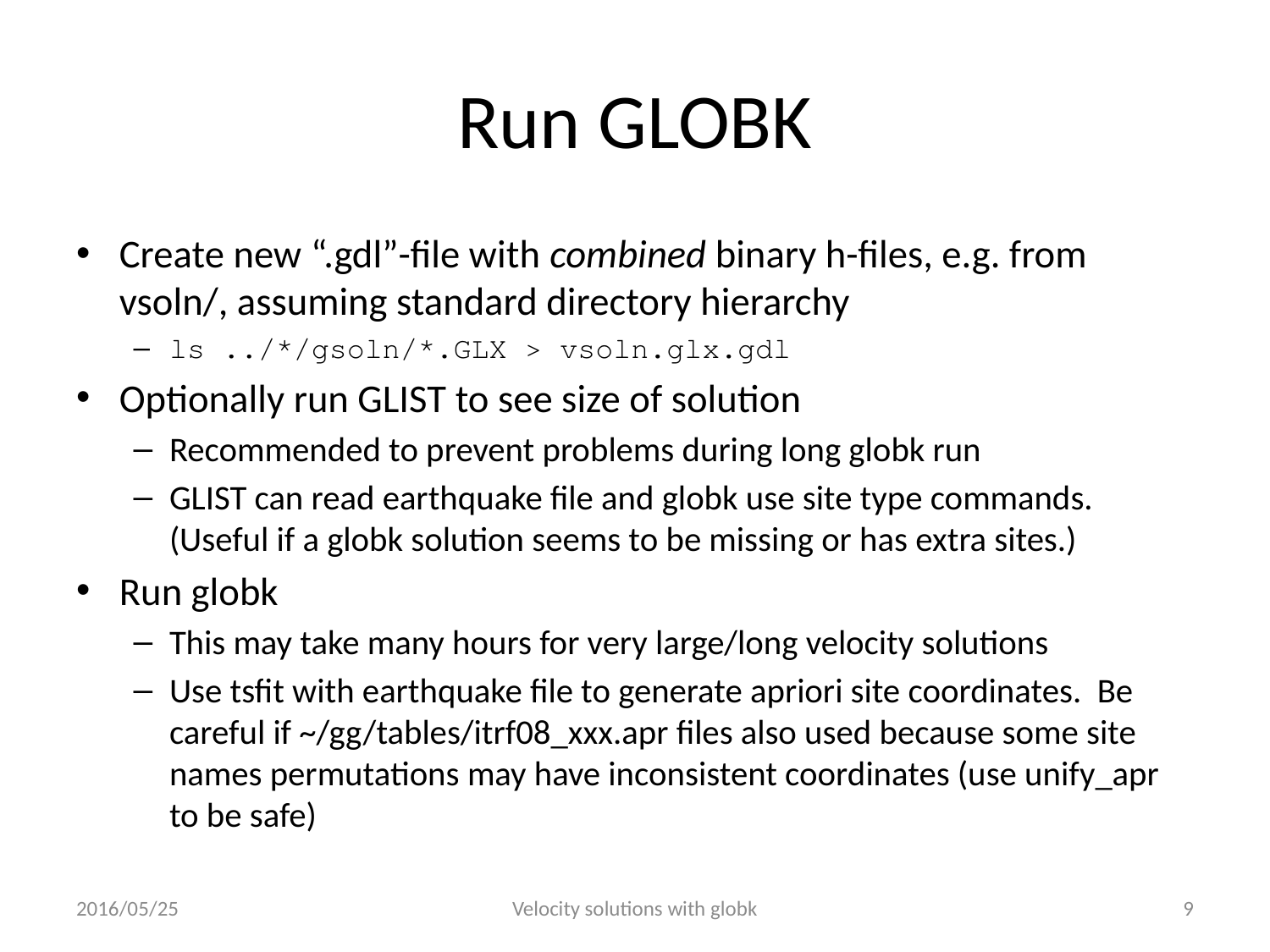

# Run GLOBK
Create new “.gdl”-file with combined binary h-files, e.g. from vsoln/, assuming standard directory hierarchy
ls ../*/gsoln/*.GLX > vsoln.glx.gdl
Optionally run GLIST to see size of solution
Recommended to prevent problems during long globk run
GLIST can read earthquake file and globk use site type commands.  (Useful if a globk solution seems to be missing or has extra sites.)
Run globk
This may take many hours for very large/long velocity solutions
Use tsfit with earthquake file to generate apriori site coordinates.  Be careful if ~/gg/tables/itrf08_xxx.apr files also used because some site names permutations may have inconsistent coordinates (use unify_apr to be safe)
2016/05/25
Velocity solutions with globk
9